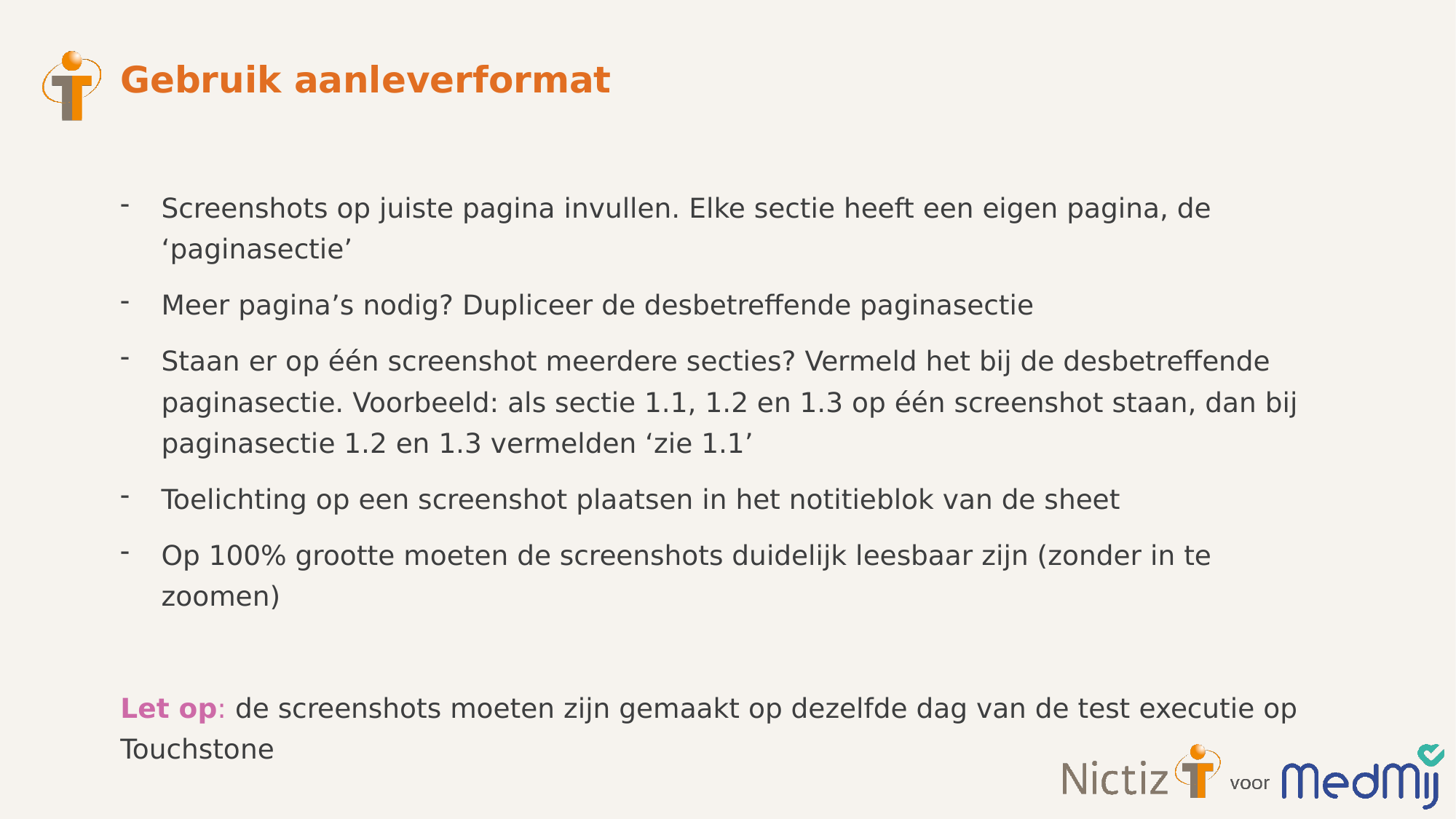

# Gebruik aanleverformat
Screenshots op juiste pagina invullen. Elke sectie heeft een eigen pagina, de ‘paginasectie’
Meer pagina’s nodig? Dupliceer de desbetreffende paginasectie
Staan er op één screenshot meerdere secties? Vermeld het bij de desbetreffende paginasectie. Voorbeeld: als sectie 1.1, 1.2 en 1.3 op één screenshot staan, dan bij paginasectie 1.2 en 1.3 vermelden ‘zie 1.1’
Toelichting op een screenshot plaatsen in het notitieblok van de sheet
Op 100% grootte moeten de screenshots duidelijk leesbaar zijn (zonder in te zoomen)

Let op: de screenshots moeten zijn gemaakt op dezelfde dag van de test executie op 	  Touchstone